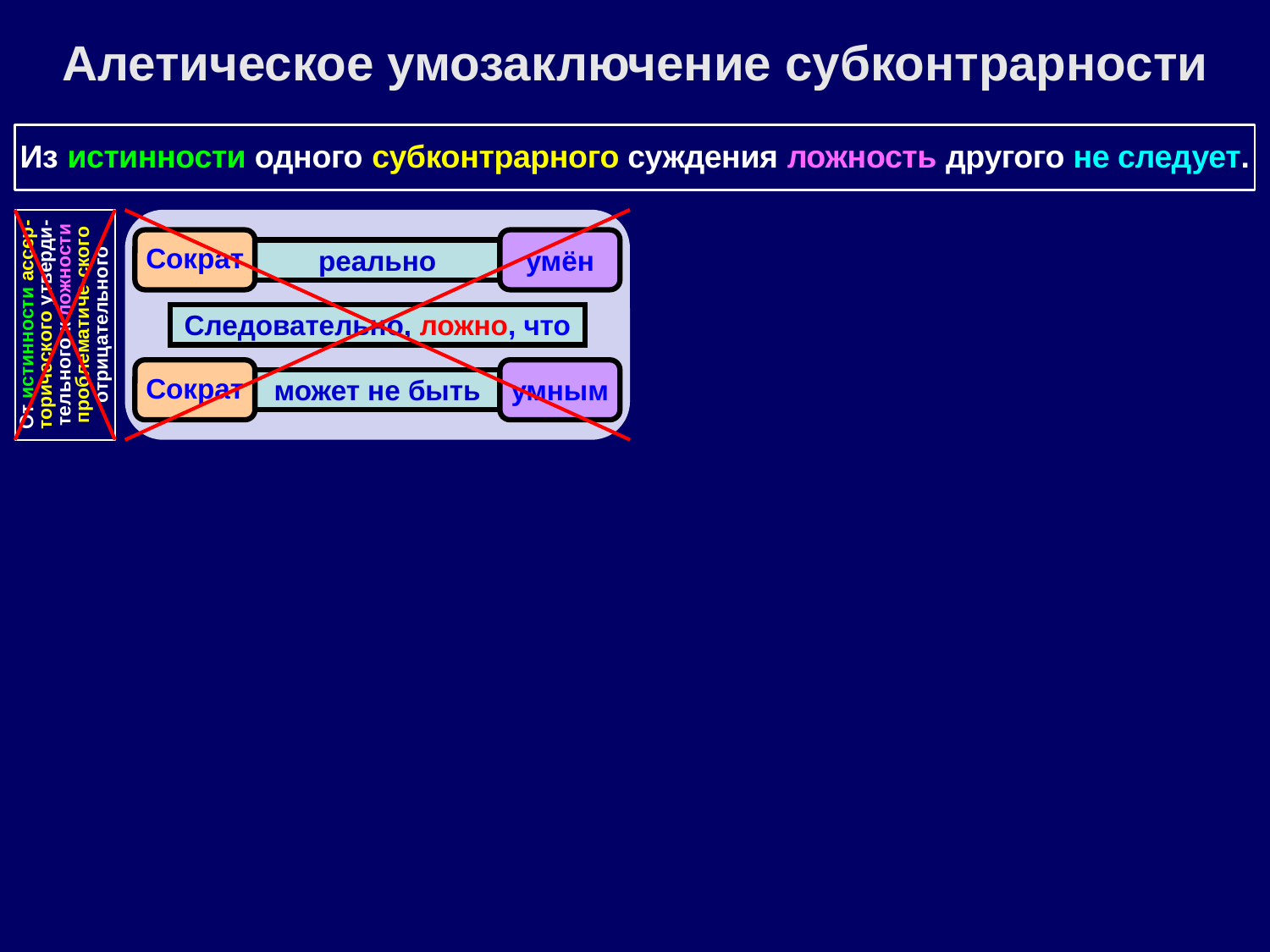

Алетическое умозаключение субконтрарности
Из истинности одного субконтрарного суждения ложность другого не следует.

Сократ
умён
реально
От истинности ассер-торического утверди-тельного к ложности проблематиче-ского отрицательного
Следовательно, ложно, что
Сократ
умным
может не быть